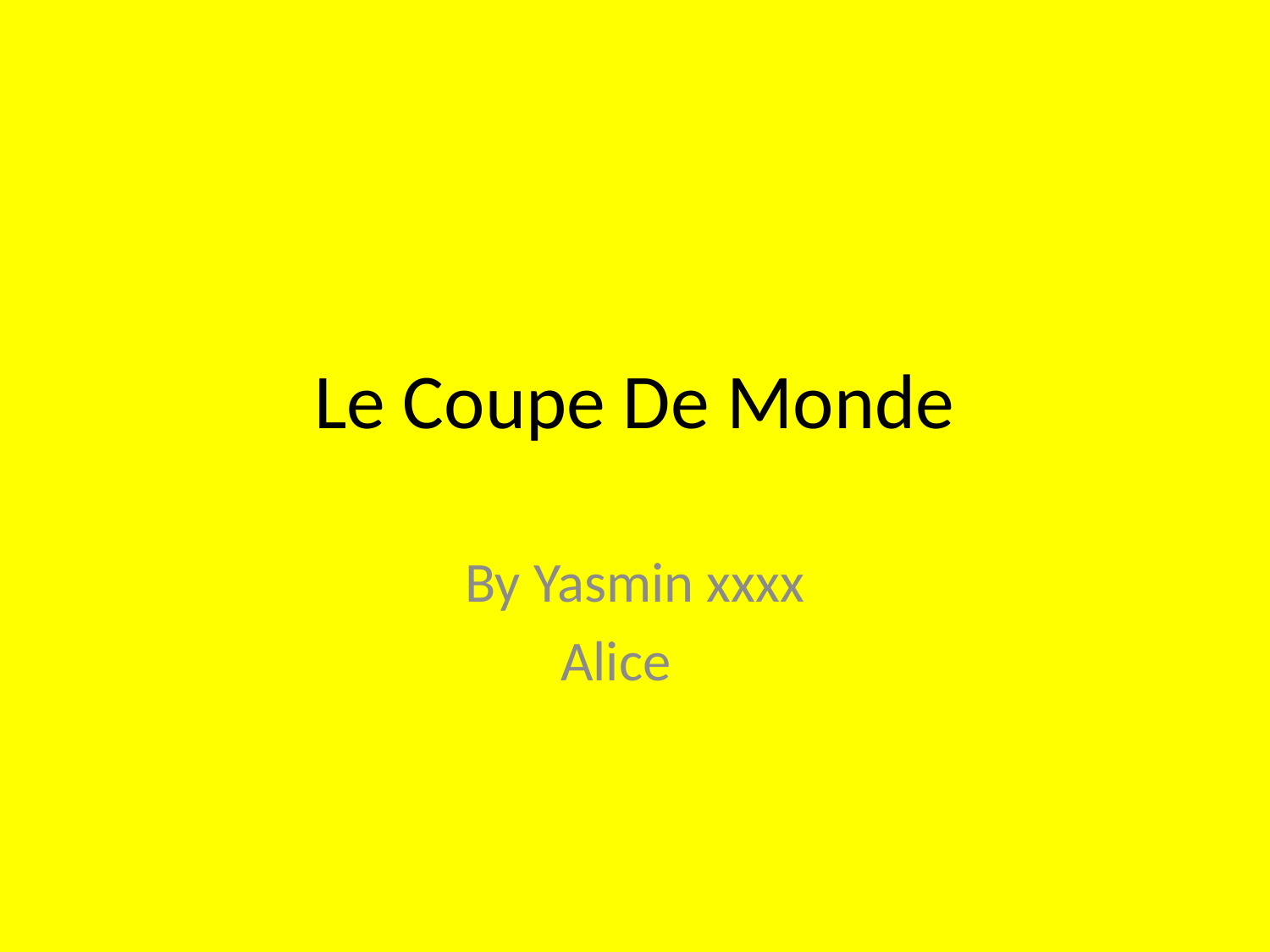

# Le Coupe De Monde
By Yasmin xxxx
Alice